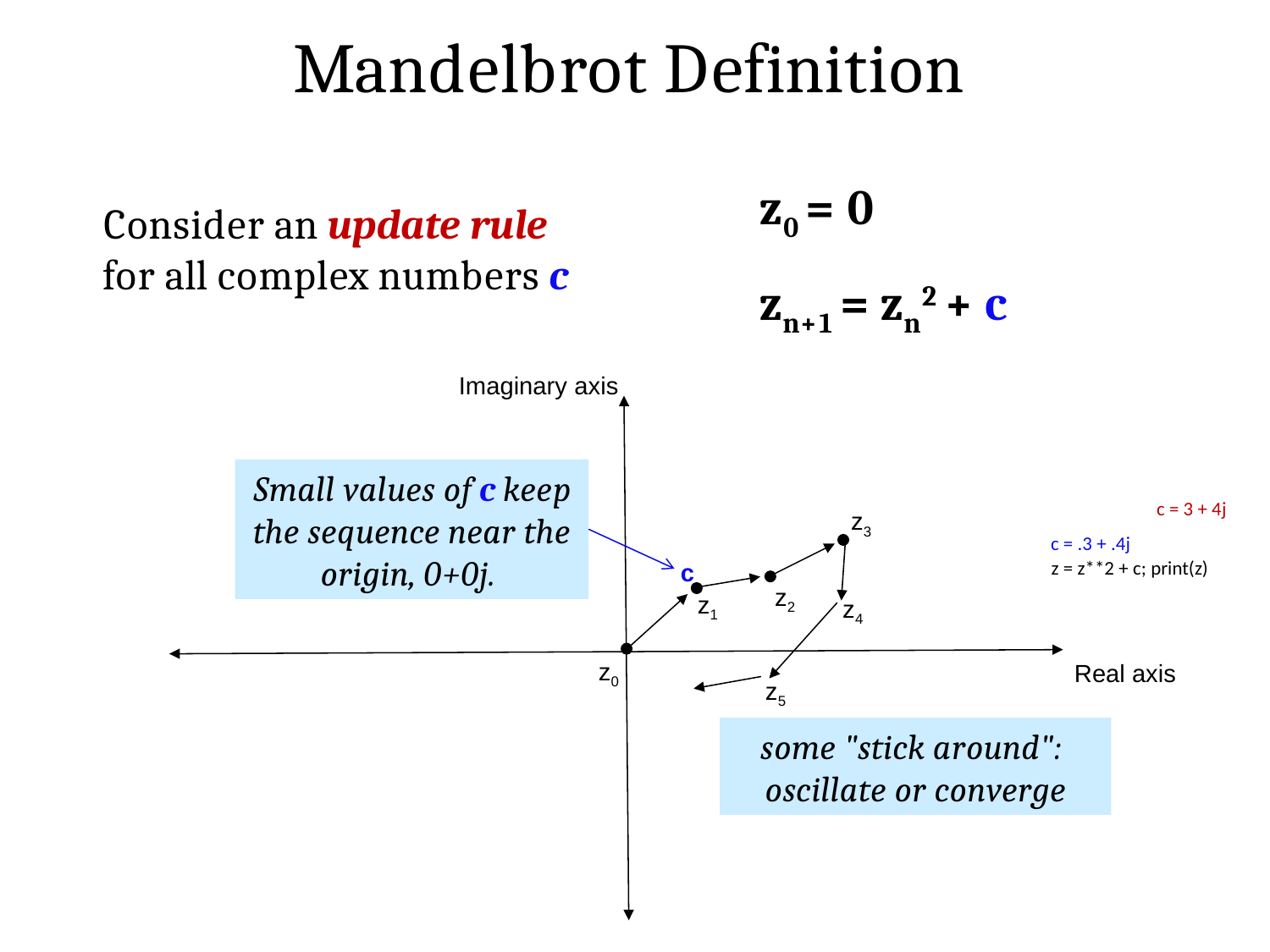

Mandelbrot Definition
z0 = 0
zn+1 = zn2 + c
Consider an update rule for all complex numbers c
Imaginary axis

Small values of c keep the sequence near the origin, 0+0j.
c = 3 + 4j
z3
c = .3 + .4j

z = z**2 + c; print(z)
c

z2

z1
z4

z0
Real axis
z5

some "stick around":  oscillate or converge